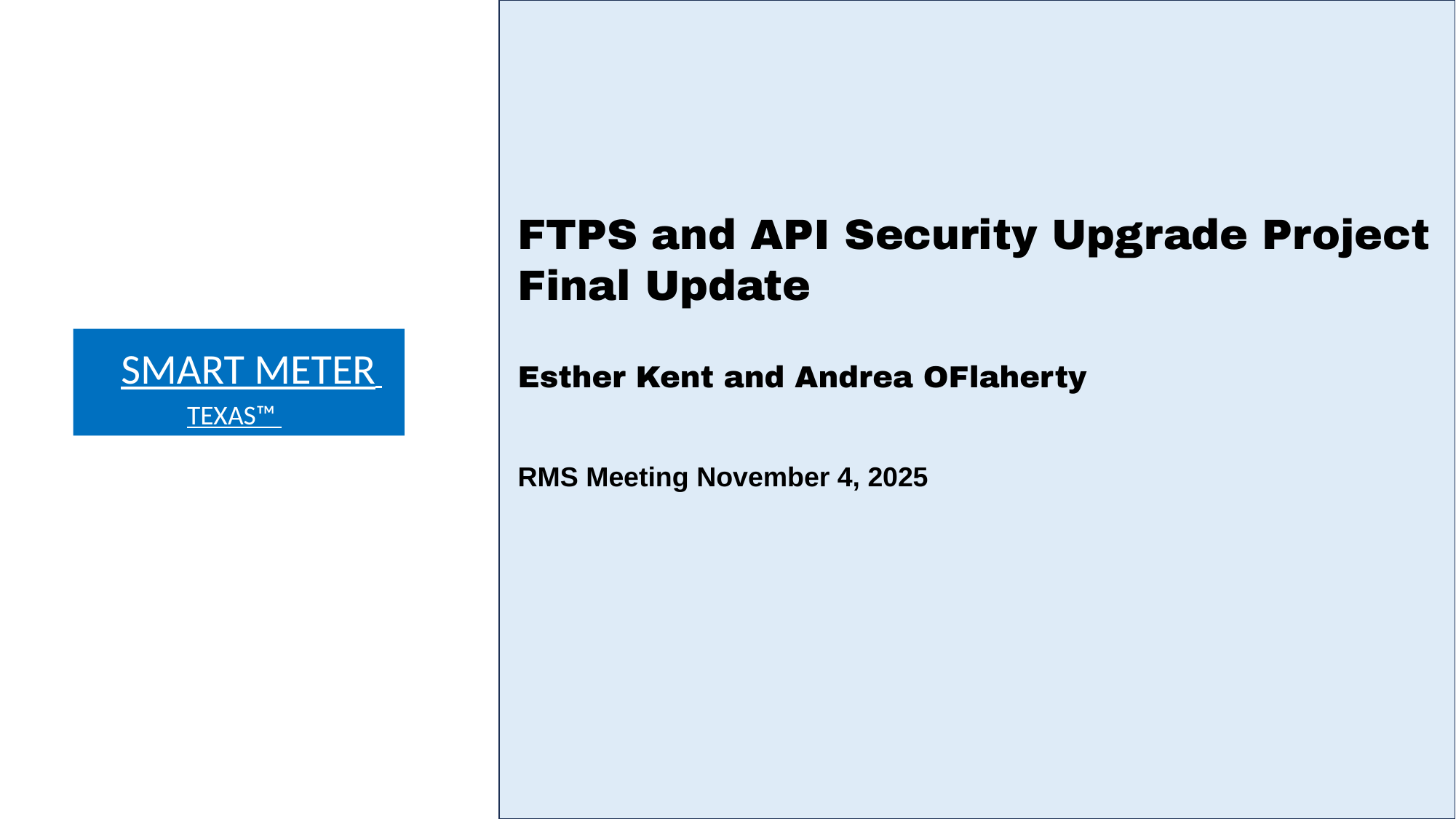

FTPS and API Security Upgrade Project
Final Update

Esther Kent and Andrea OFlaherty

RMS Meeting November 4, 2025
      SMART METER
       ¯¯¯¯¯ TEXAS™ ¯¯¯¯¯
1